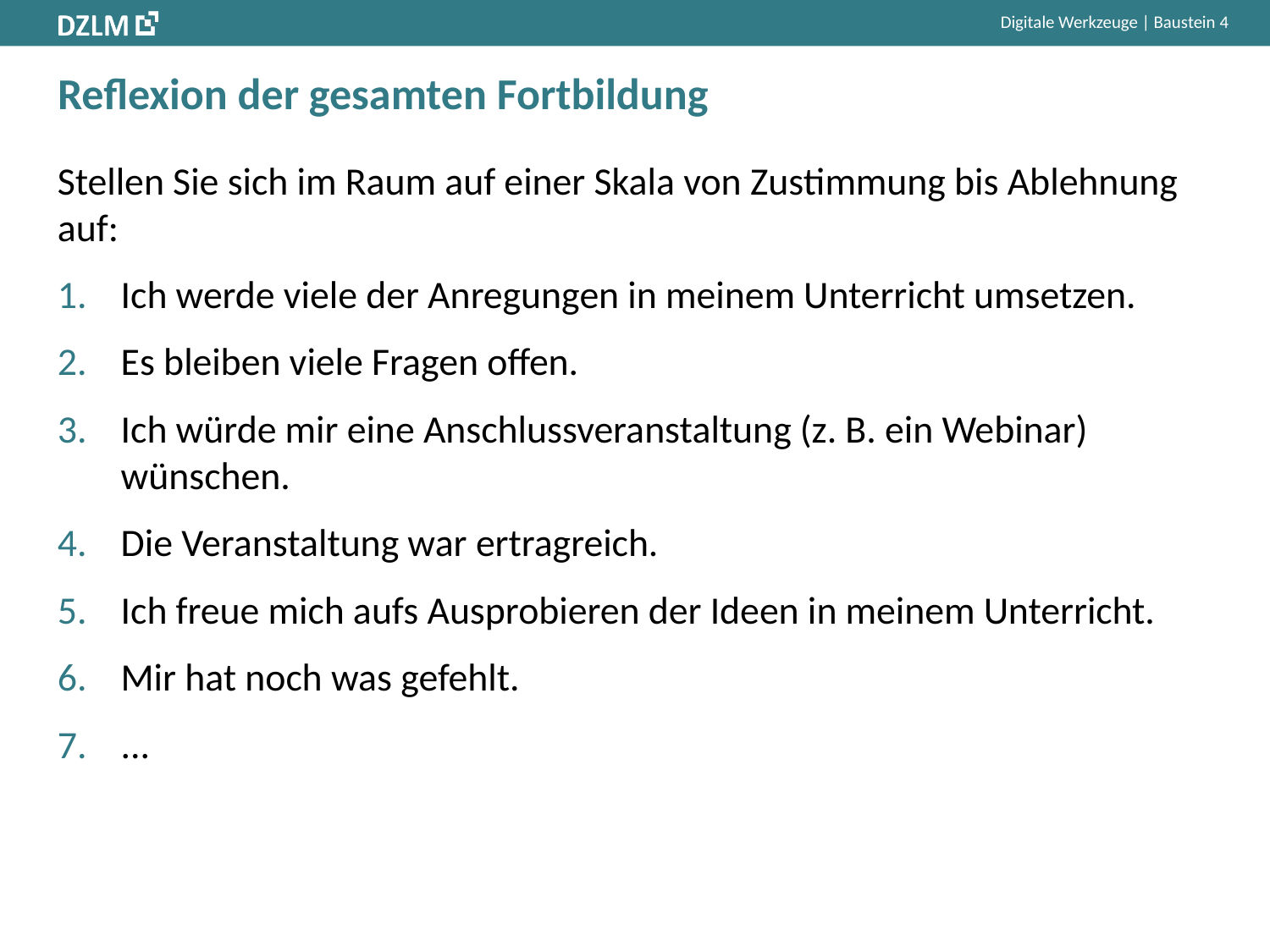

# Reflexion der gesamten Fortbildung
Stellen Sie sich im Raum auf einer Skala von Zustimmung bis Ablehnung auf:
Ich werde viele der Anregungen in meinem Unterricht umsetzen.
Es bleiben viele Fragen offen.
Ich würde mir eine Anschlussveranstaltung (z. B. ein Webinar) wünschen.
Die Veranstaltung war ertragreich.
Ich freue mich aufs Ausprobieren der Ideen in meinem Unterricht.
Mir hat noch was gefehlt.
...